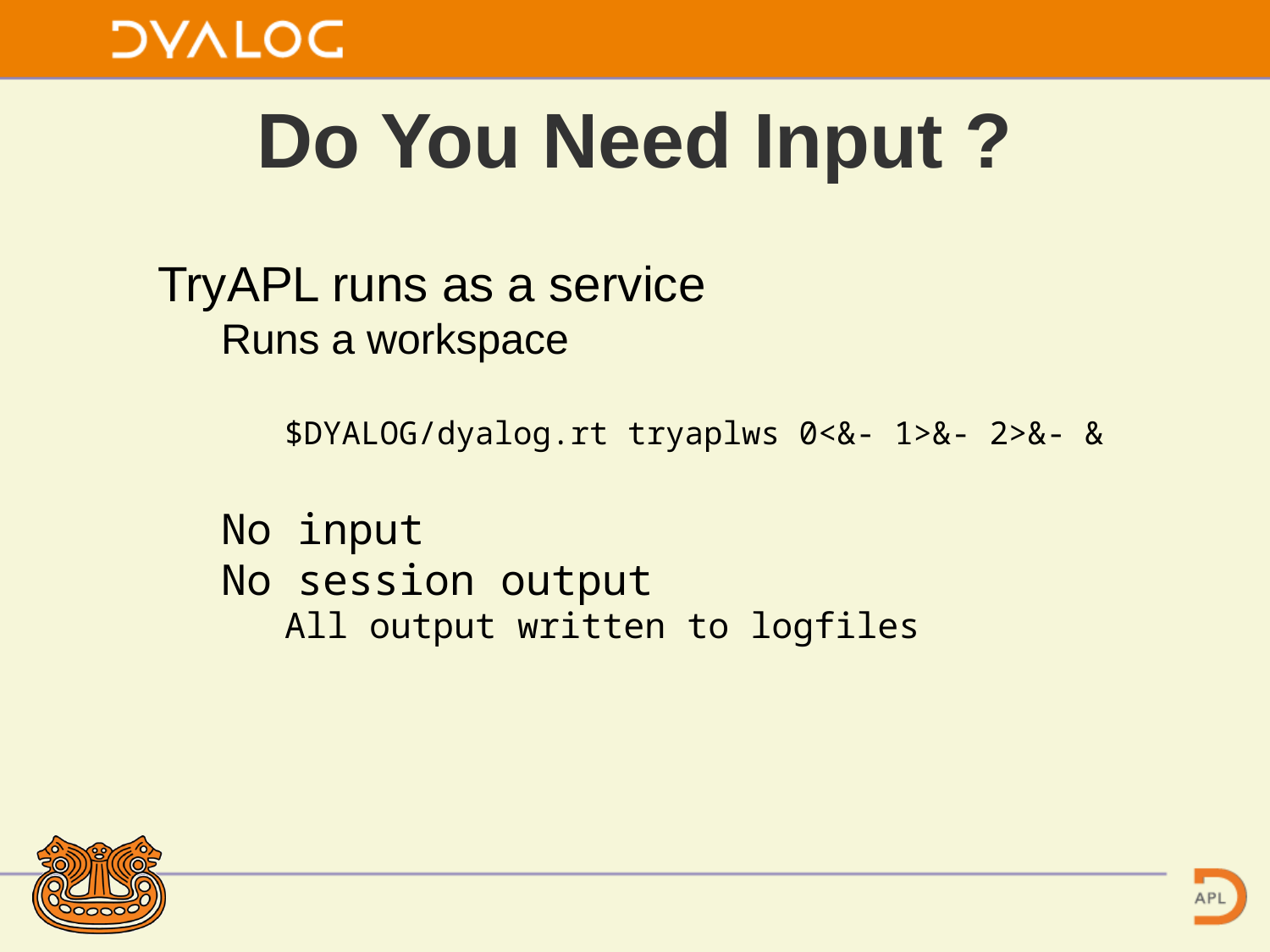

# Do You Need Input ?
TryAPL runs as a service
Runs a workspace

$DYALOG/dyalog.rt tryaplws 0<&- 1>&- 2>&- &

No input
No session output
All output written to logfiles